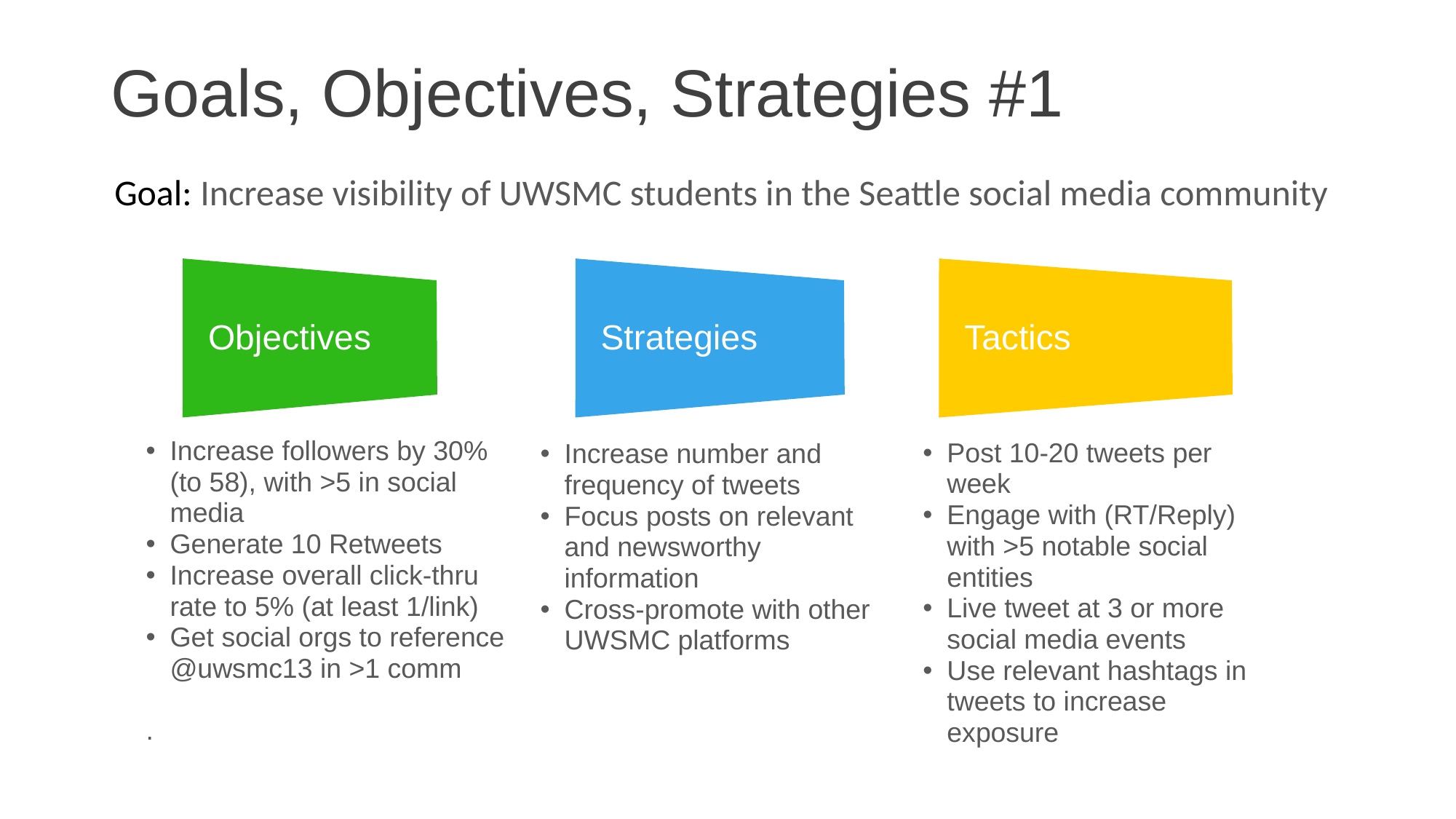

Point 1
Point 2
Point 3

# Goals, Objectives, Strategies #1
Goal: Increase visibility of UWSMC students in the Seattle social media community

Objectives
Strategies
Tactics
Increase followers by 30% (to 58), with >5 in social media
Generate 10 Retweets
Increase overall click-thru rate to 5% (at least 1/link)
Get social orgs to reference @uwsmc13 in >1 comm

.
Post 10-20 tweets per week
Engage with (RT/Reply) with >5 notable social entities
Live tweet at 3 or more social media events
Use relevant hashtags in tweets to increase exposure

Increase number and frequency of tweets
Focus posts on relevant and newsworthy information
Cross-promote with other UWSMC platforms